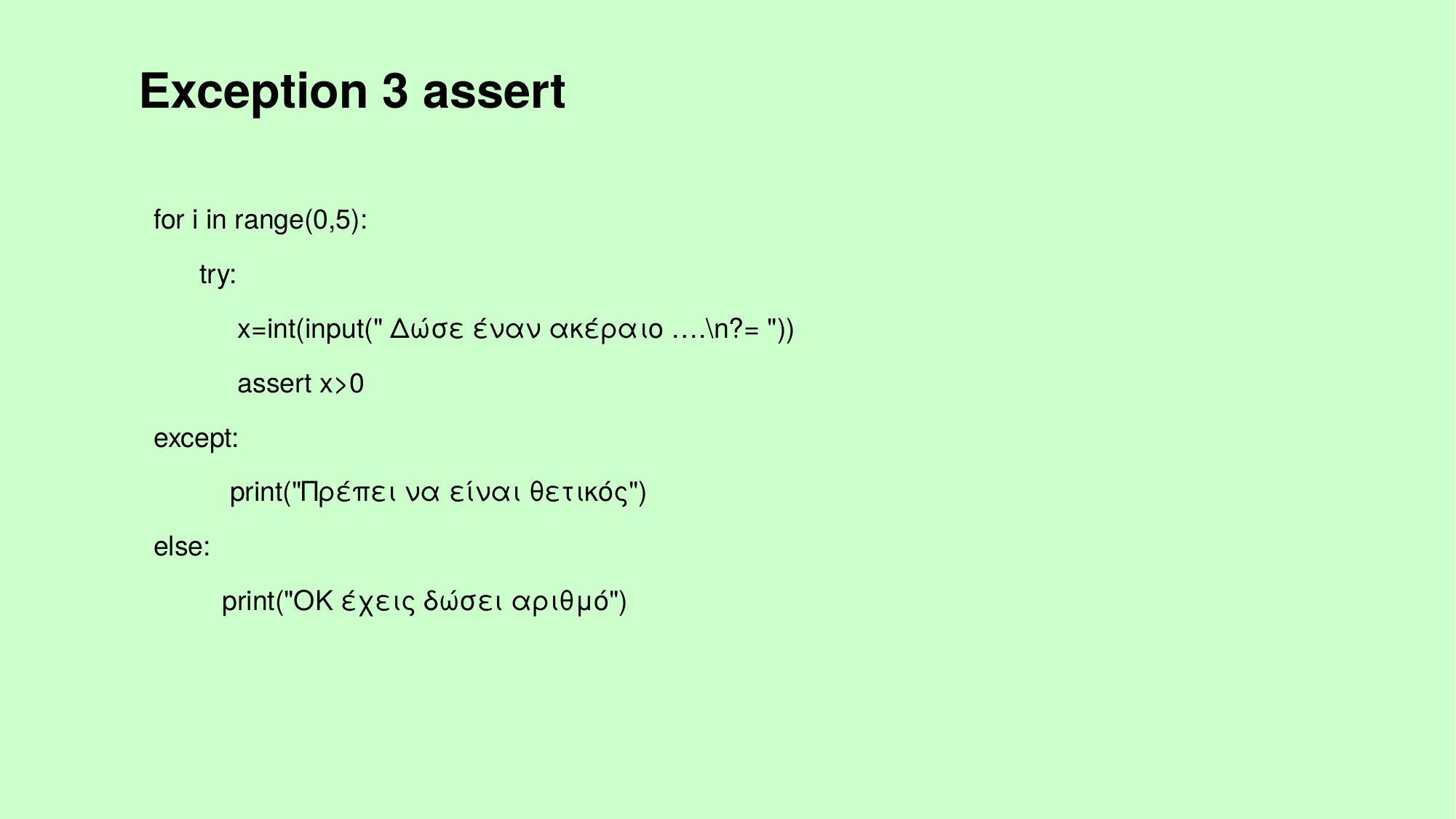

# Exception 3 assert
for i in range(0,5):
      try:
           x=int(input(" Δώσε έναν ακέραιο ….\n?= "))
           assert x>0
except:
          print("Πρέπει να είναι θετικός")
else:
         print("OK έχεις δώσει αριθμό")